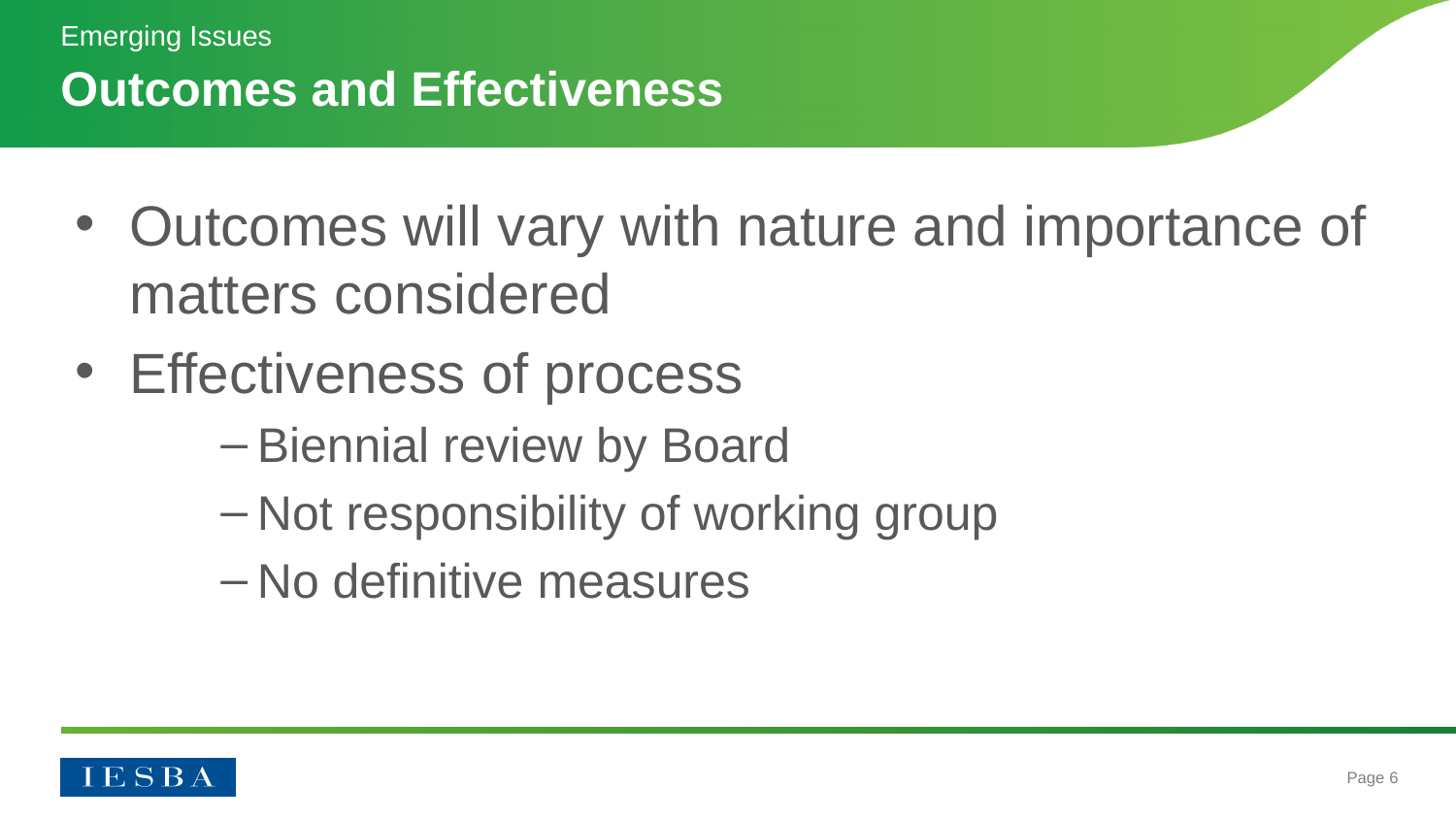

Emerging Issues
# Outcomes and Effectiveness
Outcomes will vary with nature and importance of matters considered
Effectiveness of process
Biennial review by Board
Not responsibility of working group
No definitive measures